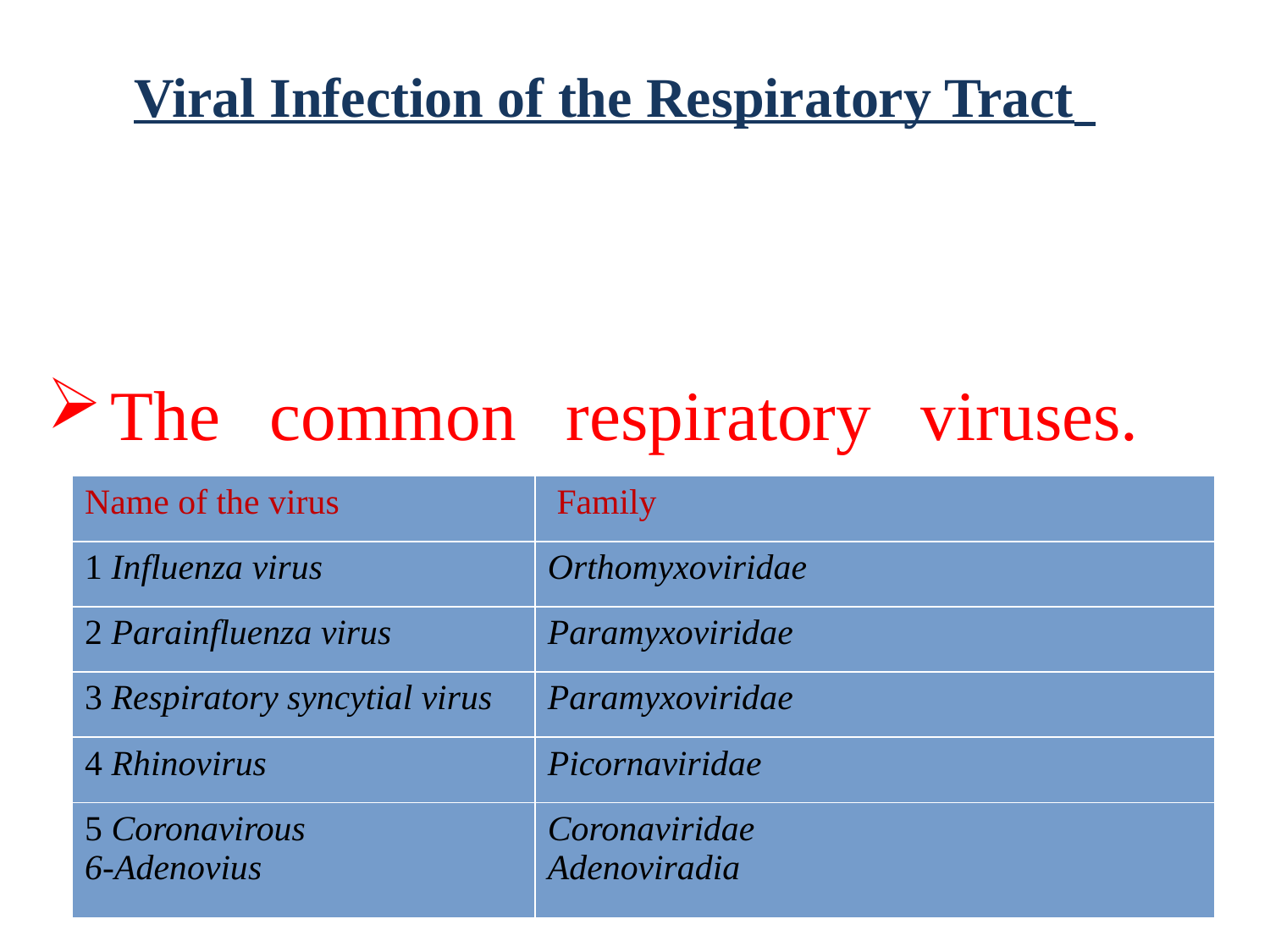

# Viral Infection of the Respiratory Tract
Virus infection of the respiratory tract are the commonest of human infection and cause a large amount of morbidity and loss of time at work.
The common respiratory viruses.
| Name of the virus | Family |
| --- | --- |
| 1 Influenza virus | Orthomyxoviridae |
| 2 Parainfluenza virus | Paramyxoviridae |
| 3 Respiratory syncytial virus | Paramyxoviridae |
| 4 Rhinovirus | Picornaviridae |
| 5 Coronavirous 6-Adenovius | Coronaviridae Adenoviradia |